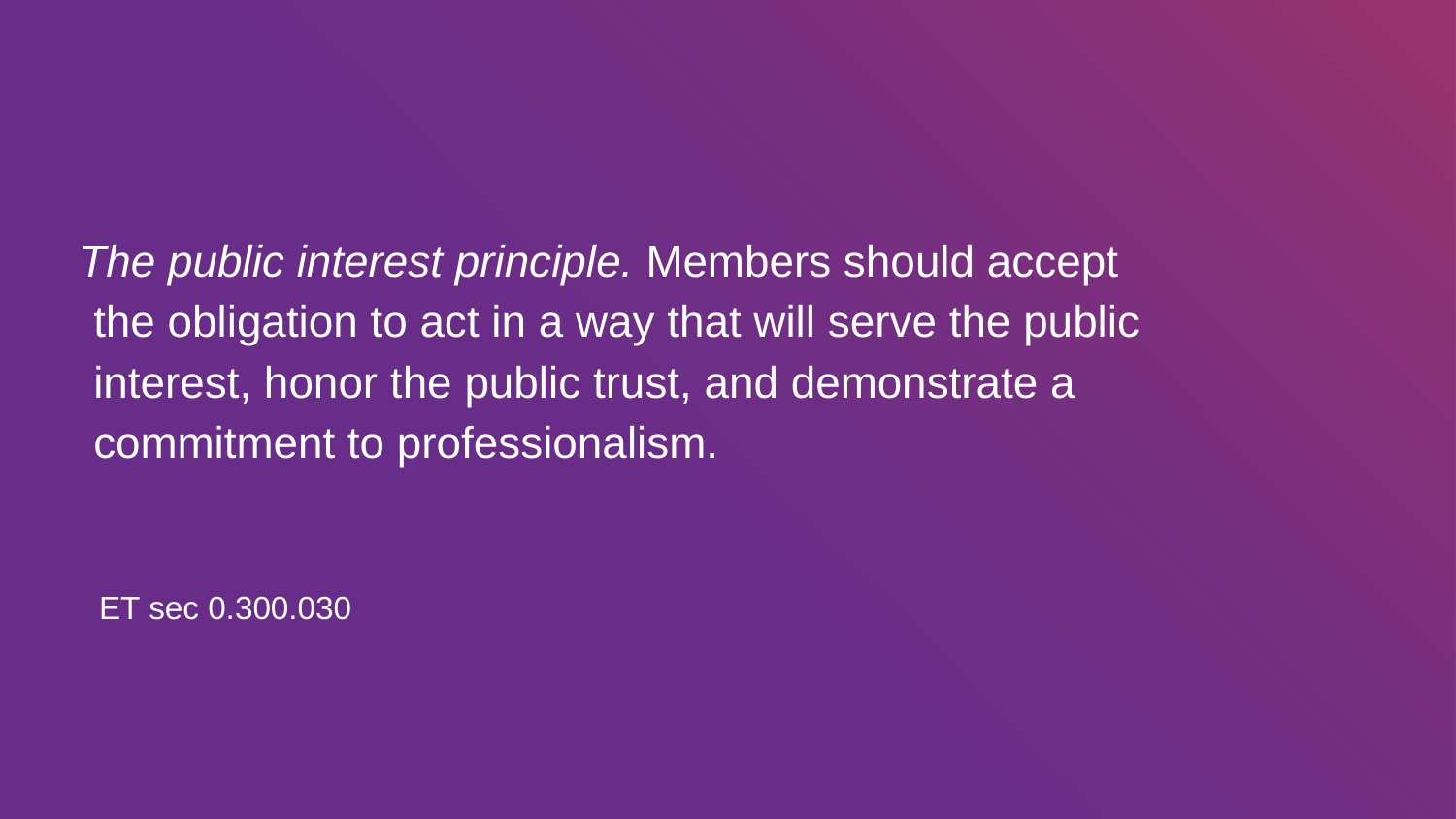

# The public interest principle. Members should accept the obligation to act in a way that will serve the public interest, honor the public trust, and demonstrate a commitment to professionalism.
ET sec 0.300.030